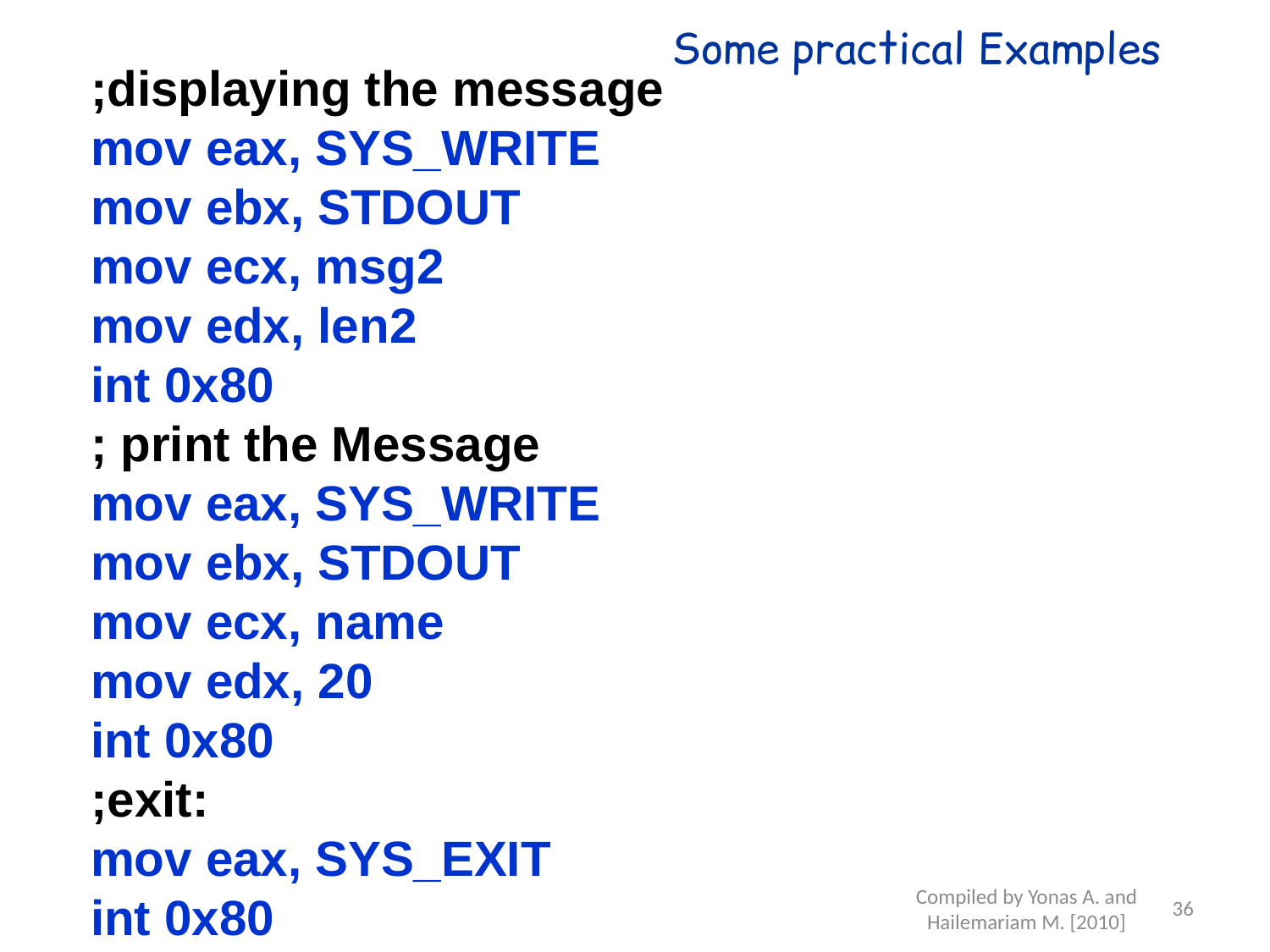

# Some practical Examples
;displaying the message
mov eax, SYS_WRITE
mov ebx, STDOUT
mov ecx, msg2
mov edx, len2
int 0x80
; print the Message
mov eax, SYS_WRITE
mov ebx, STDOUT
mov ecx, name
mov edx, 20
int 0x80
;exit:
mov eax, SYS_EXIT
int 0x80
36
Compiled by Yonas A. and Hailemariam M. [2010]